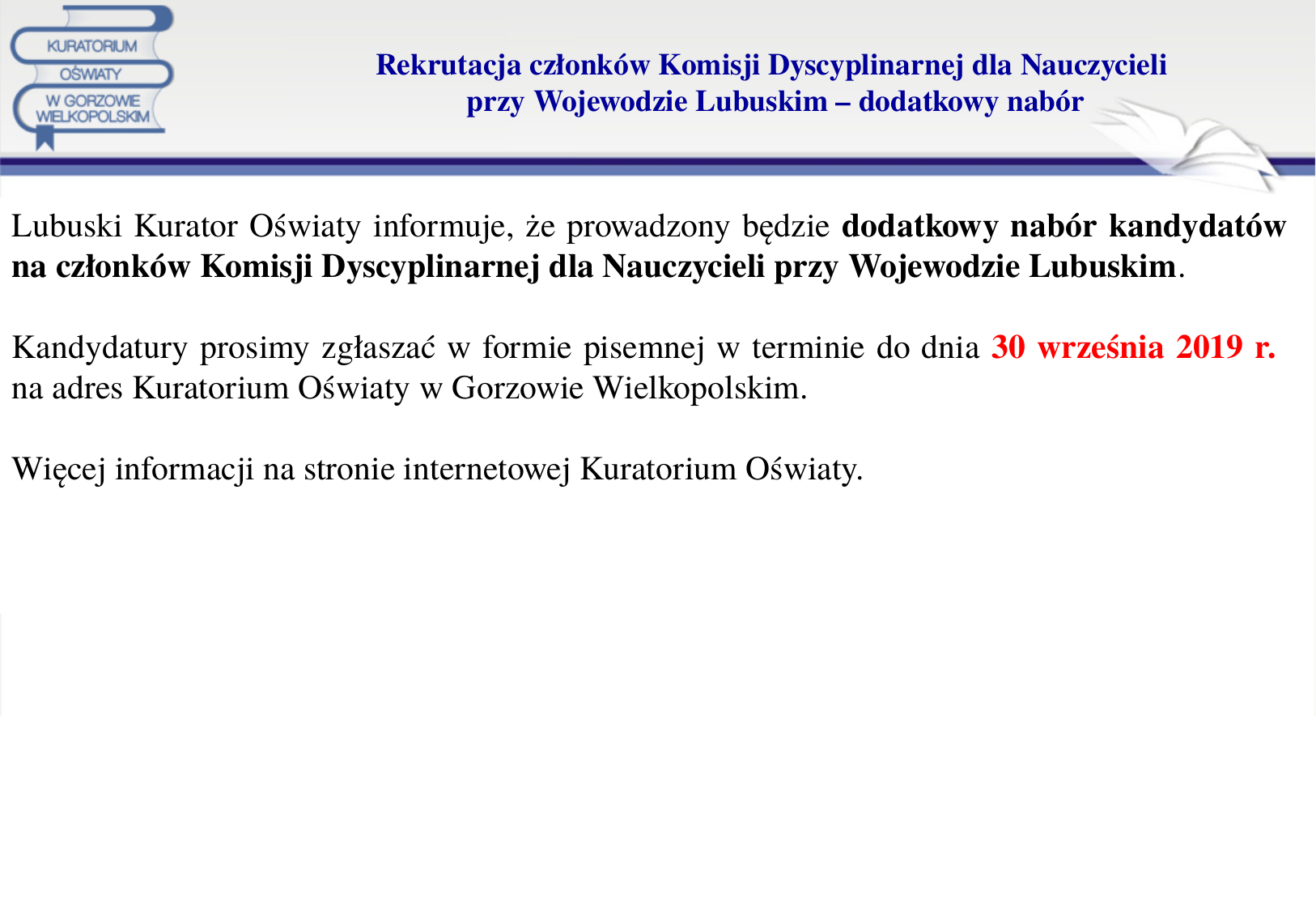

# Rekrutacja członków Komisji Dyscyplinarnej dla Nauczycieli przy Wojewodzie Lubuskim – dodatkowy nabór
Lubuski Kurator Oświaty informuje, że prowadzony będzie dodatkowy nabór kandydatów na członków Komisji Dyscyplinarnej dla Nauczycieli przy Wojewodzie Lubuskim.

Kandydatury prosimy zgłaszać w formie pisemnej w terminie do dnia 30 września 2019 r.
na adres Kuratorium Oświaty w Gorzowie Wielkopolskim.

Więcej informacji na stronie internetowej Kuratorium Oświaty.